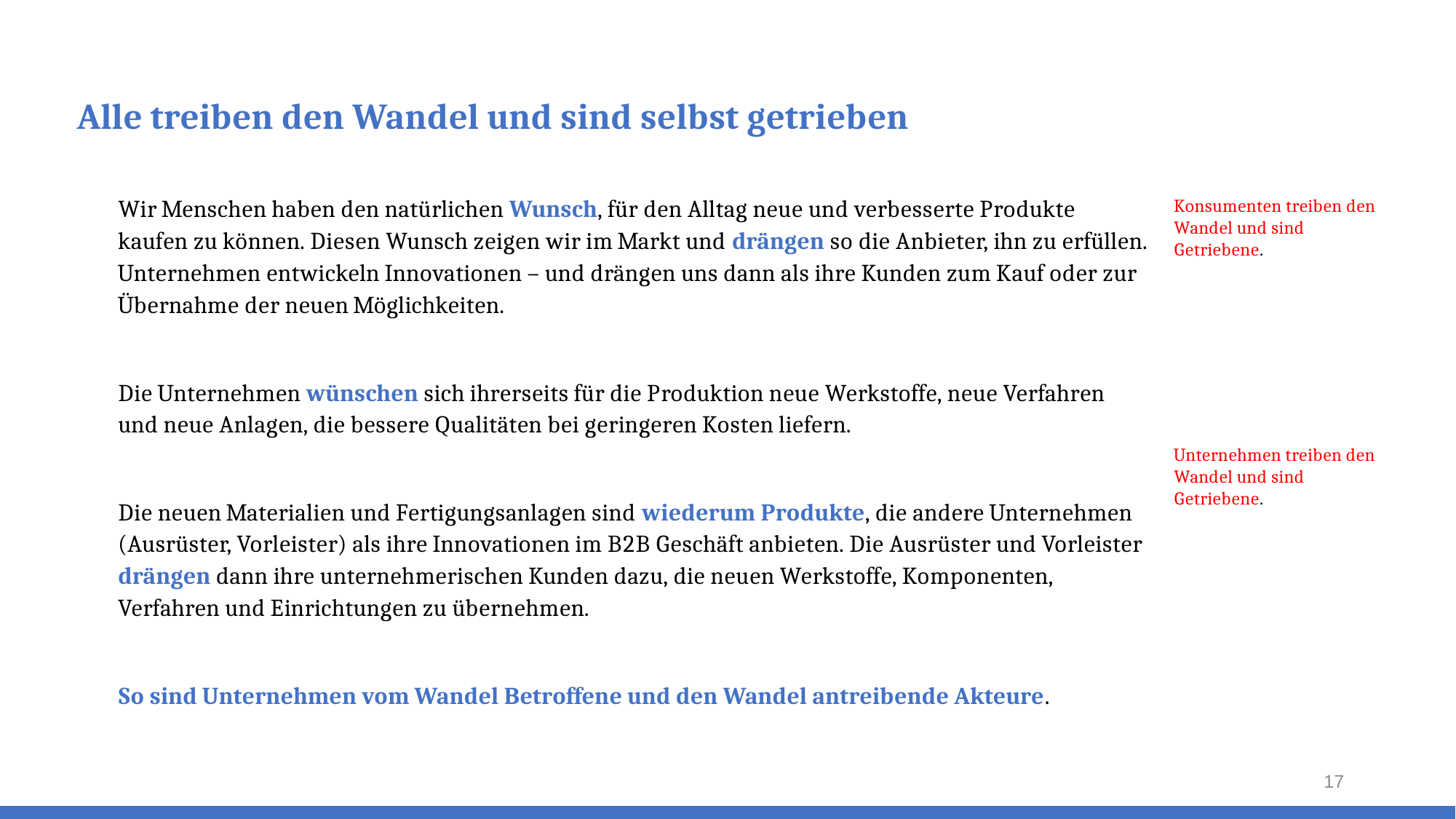

# Alle treiben den Wandel und sind selbst getrieben
Wir Menschen haben den natürlichen Wunsch, für den Alltag neue und verbesserte Produkte kaufen zu können. Diesen Wunsch zeigen wir im Markt und drängen so die Anbieter, ihn zu erfüllen. Unternehmen entwickeln Innovationen – und drängen uns dann als ihre Kunden zum Kauf oder zur Übernahme der neuen Möglichkeiten.
Die Unternehmen wünschen sich ihrerseits für die Produktion neue Werkstoffe, neue Verfahren und neue Anlagen, die bessere Qualitäten bei geringeren Kosten liefern.
Die neuen Materialien und Fertigungsanlagen sind wiederum Produkte, die andere Unternehmen (Ausrüster, Vorleister) als ihre Innovationen im B2B Geschäft anbieten. Die Ausrüster und Vorleister drängen dann ihre unternehmerischen Kunden dazu, die neuen Werkstoffe, Komponenten, Verfahren und Einrichtungen zu übernehmen.
So sind Unternehmen vom Wandel Betroffene und den Wandel antreibende Akteure.

Konsumenten treiben den Wandel und sind Getriebene.
Unternehmen treiben den Wandel und sind Getriebene.

17